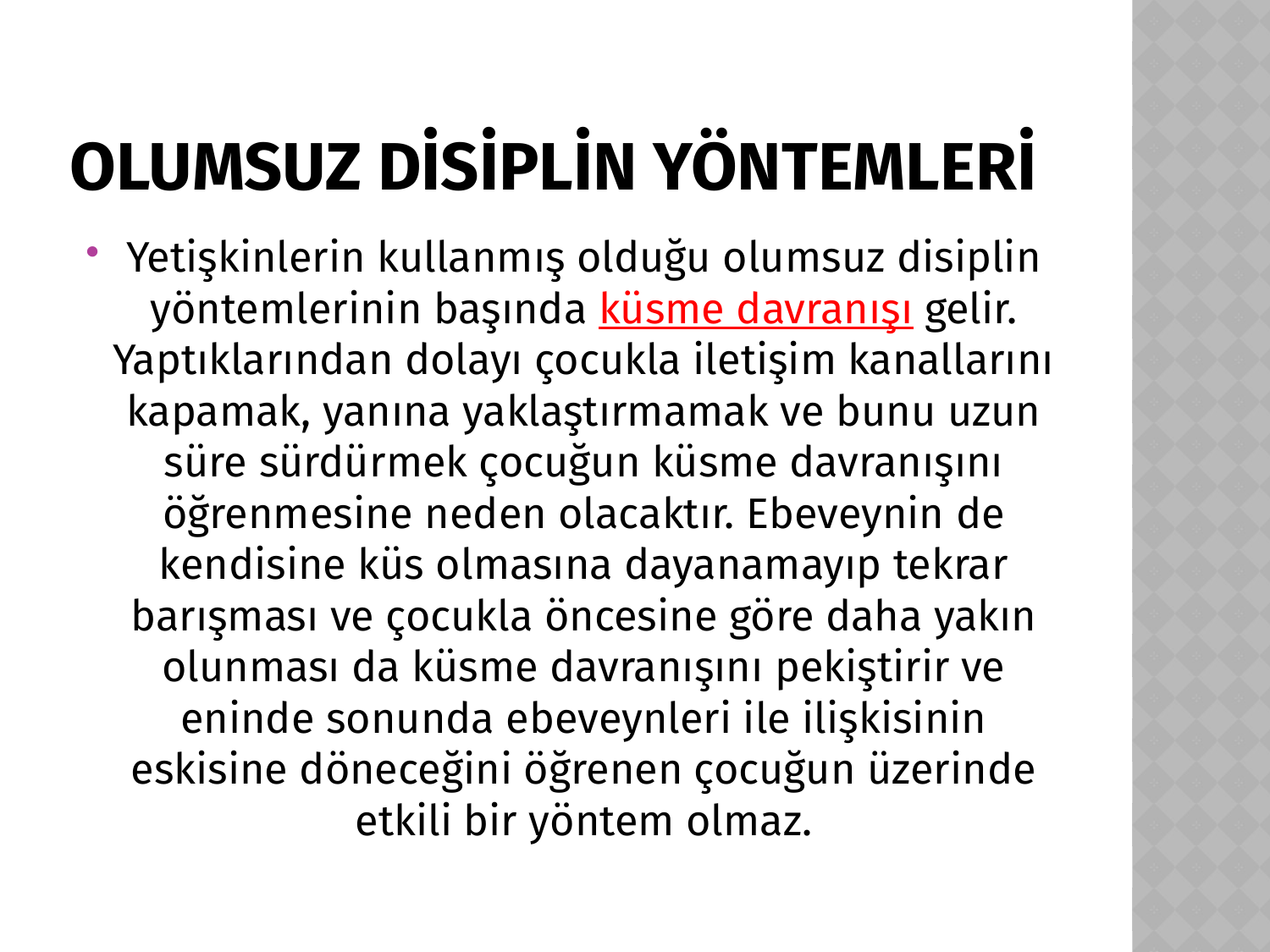

# OLUMSUZ DİSİPLİN YÖNTEMLERİ
Yetişkinlerin kullanmış olduğu olumsuz disiplin yöntemlerinin başında küsme davranışı gelir. Yaptıklarından dolayı çocukla iletişim kanallarını kapamak, yanına yaklaştırmamak ve bunu uzun süre sürdürmek çocuğun küsme davranışını öğrenmesine neden olacaktır. Ebeveynin de kendisine küs olmasına dayanamayıp tekrar barışması ve çocukla öncesine göre daha yakın olunması da küsme davranışını pekiştirir ve eninde sonunda ebeveynleri ile ilişkisinin eskisine döneceğini öğrenen çocuğun üzerinde etkili bir yöntem olmaz.